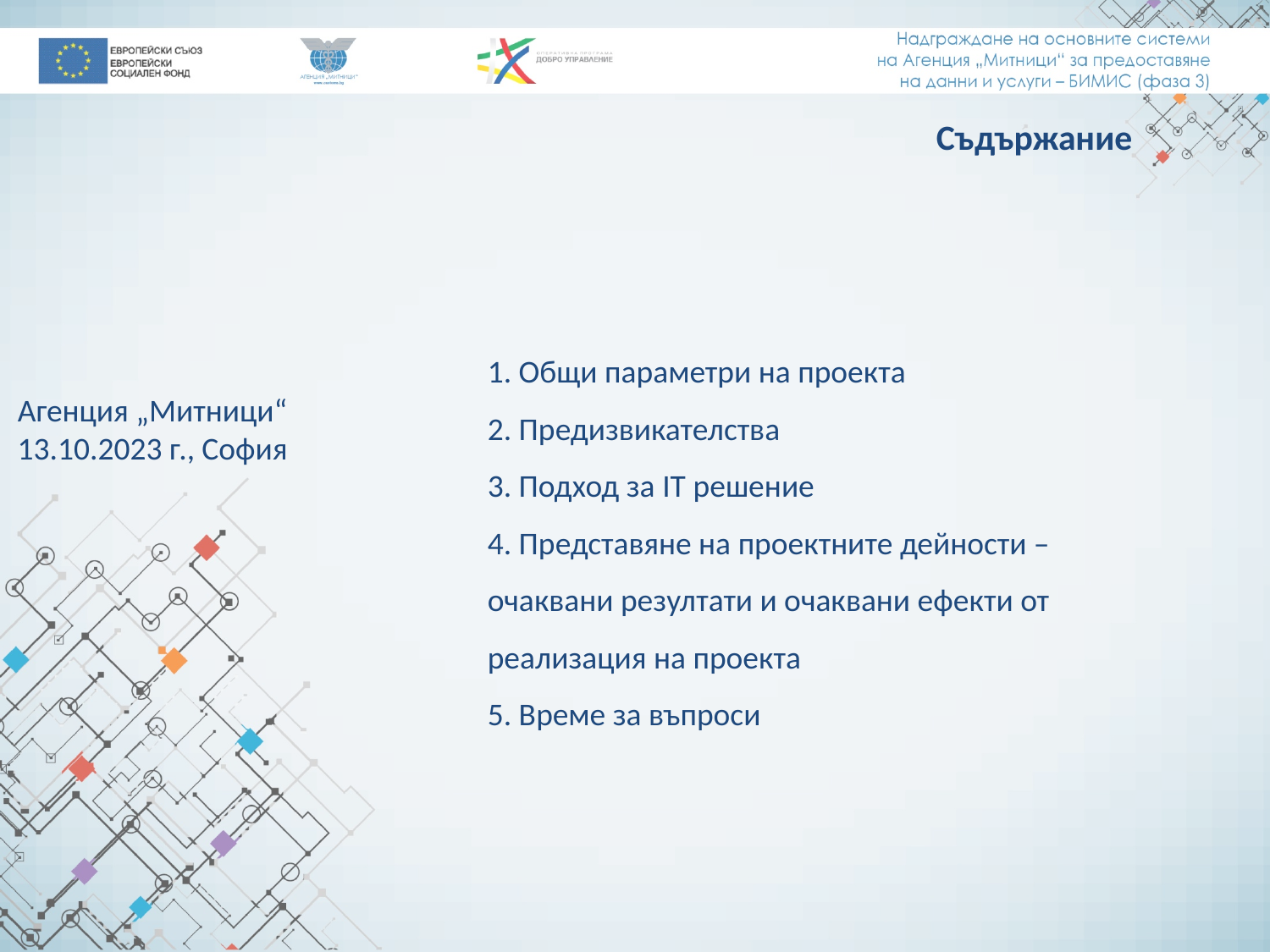

Съдържание

1. Общи параметри на проекта
2. Предизвикателства
3. Подход за IT решение
4. Представяне на проектните дейности – очаквани резултати и очаквани ефекти от реализация на проекта
5. Време за въпроси
Агенция „Митници“
13.10.2023 г., София